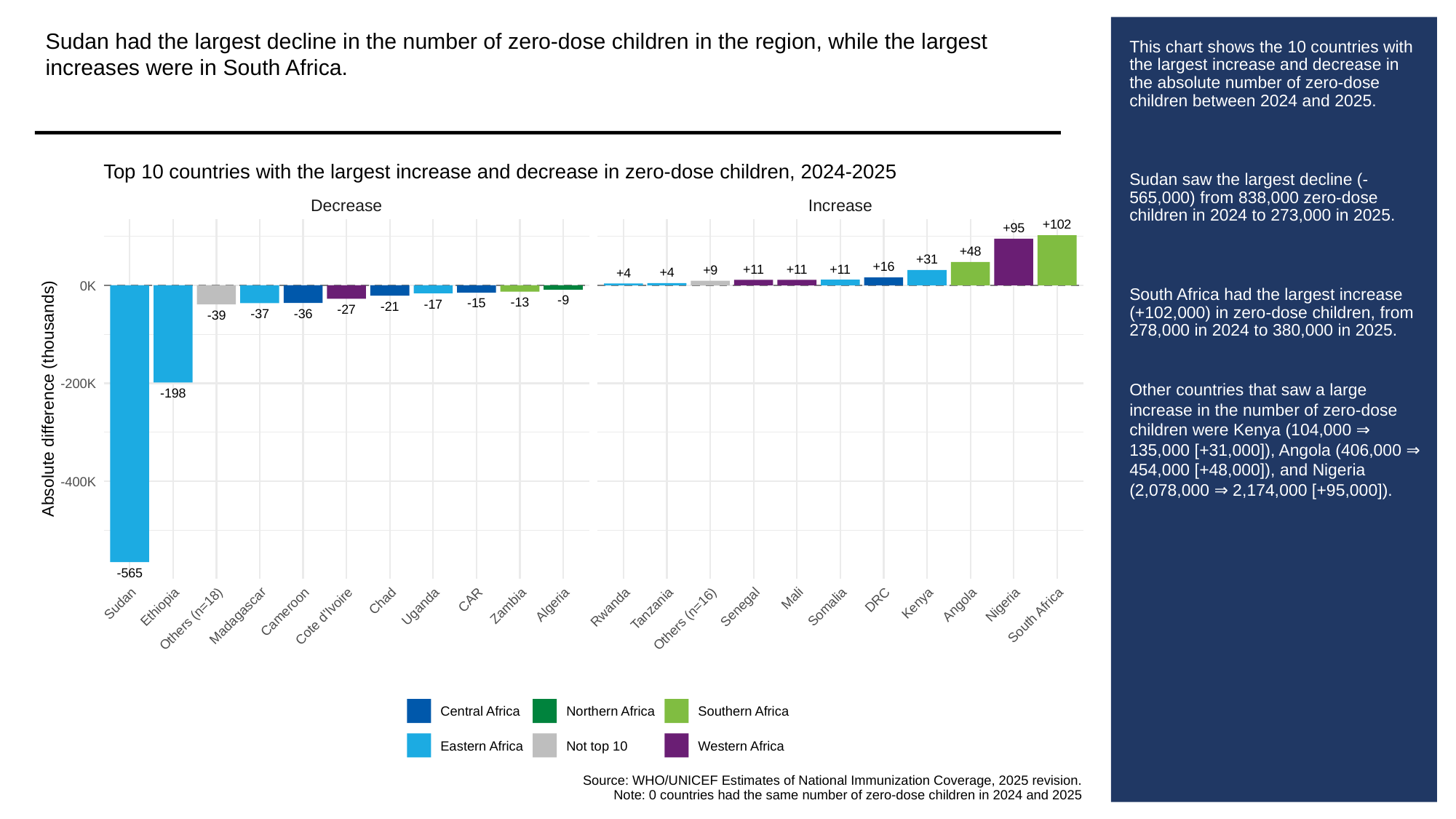

Sudan had the largest decline in the number of zero-dose children in the region, while the largest increases were in South Africa.
# This chart shows the 10 countries with the largest increase and decrease in the absolute number of zero-dose children between 2024 and 2025.

Sudan saw the largest decline (-565,000) from 838,000 zero-dose children in 2024 to 273,000 in 2025.

South Africa had the largest increase (+102,000) in zero-dose children, from 278,000 in 2024 to 380,000 in 2025.

Other countries that saw a large increase in the number of zero-dose children were Kenya (104,000 ⇒ 135,000 [+31,000]), Angola (406,000 ⇒ 454,000 [+48,000]), and Nigeria (2,078,000 ⇒ 2,174,000 [+95,000]).

Top 10 countries with the largest increase and decrease in zero-dose children, 2024-2025
Decrease
Increase

+102
+95

+48
+31
+16

+11
+11
+11
+9
+4
+4

0K

-9
-13
-15
-17
-21
-27
-36
-37
-39

-200K

-198
Absolute difference (thousands)

-400K

-565
Mali
CAR
DRC
Chad
Kenya
Sudan
Algeria
Angola
Nigeria
Zambia
Uganda
Somalia
Ethiopia
Rwanda
Senegal
Tanzania
Cameroon
South Africa
Madagascar
Cote d'Ivoire
Others (n=18)
Others (n=16)

Central Africa
Northern Africa
Southern Africa

Eastern Africa
Not top 10
Western Africa
Source: WHO/UNICEF Estimates of National Immunization Coverage, 2025 revision.
Note: 0 countries had the same number of zero-dose children in 2024 and 2025